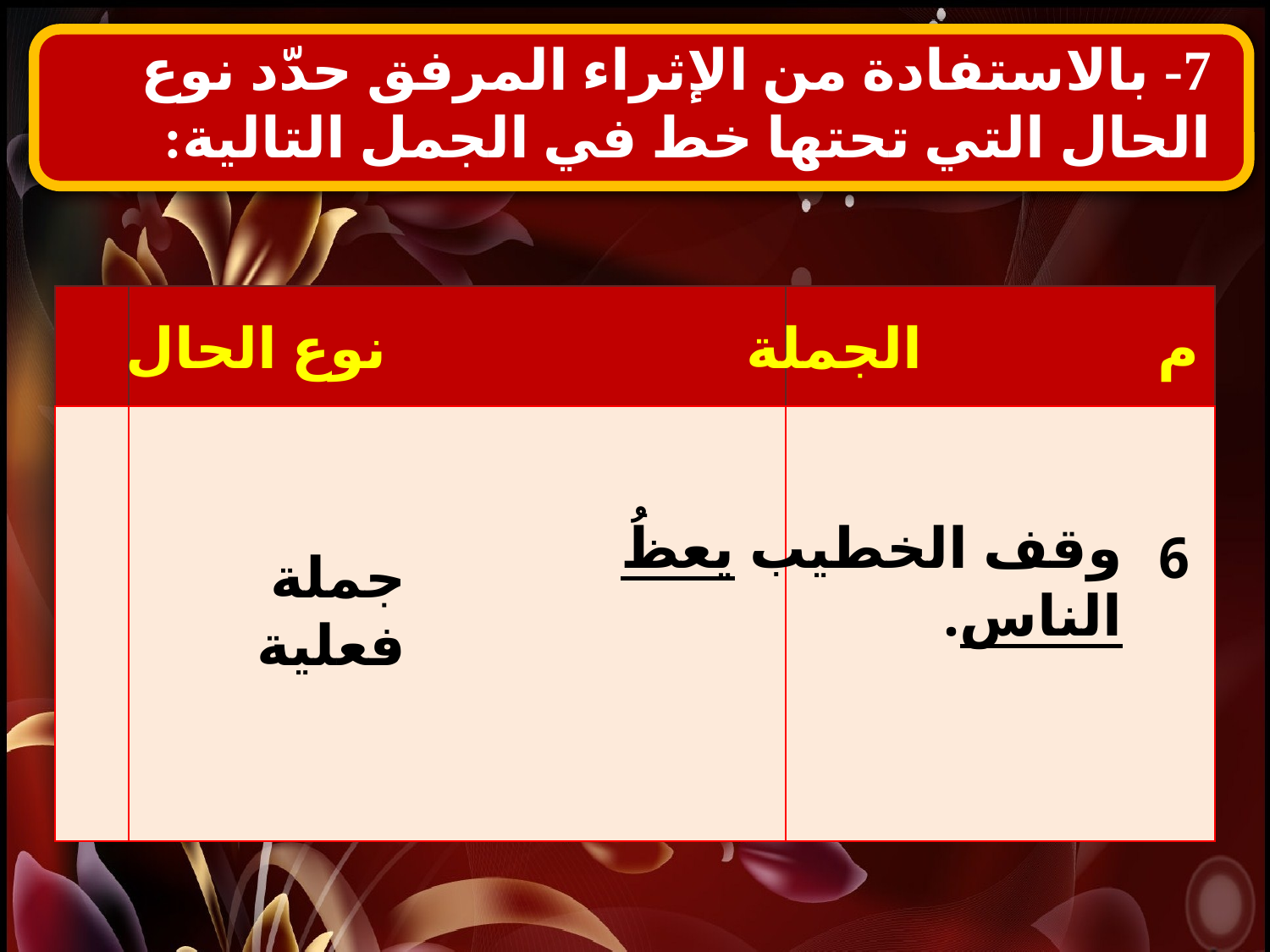

7- بالاستفادة من الإثراء المرفق حدّد نوع الحال التي تحتها خط في الجمل التالية:

|  |  |  |
| --- | --- | --- |
|  |  |  |
نوع الحال
الجملة
م
وقف الخطيب يعظُ الناس.
6
جملة فعلية